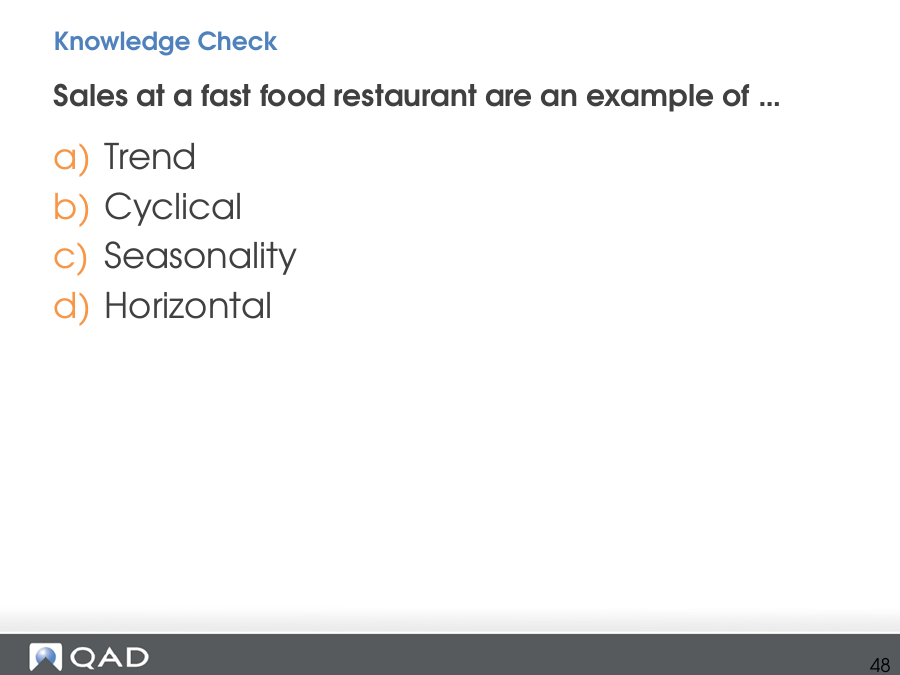

Knowledge Check
# Sales at a fast food restaurant are an example of …
Trend
Cyclical
Seasonality
Horizontal

48